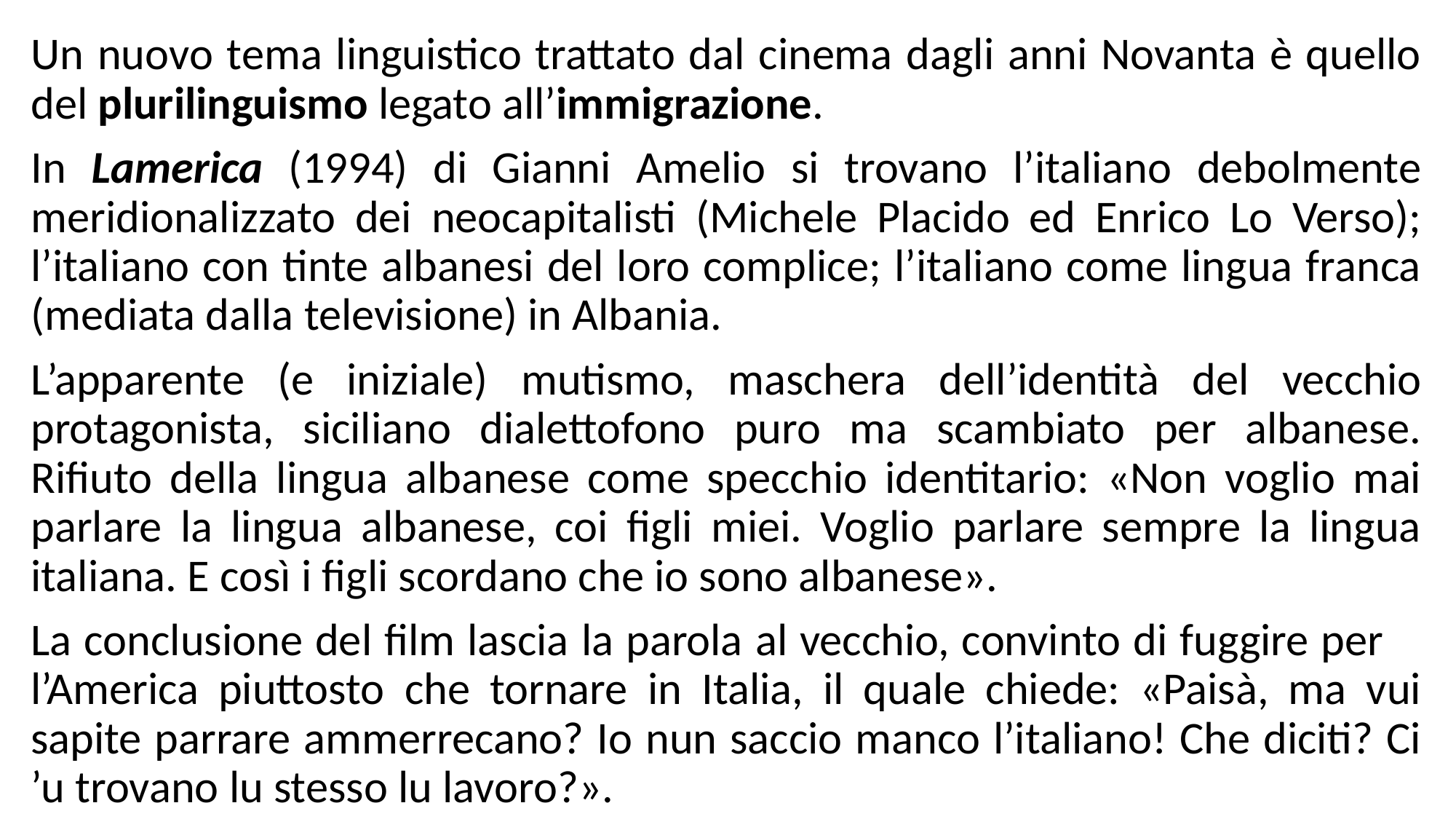

Un nuovo tema linguistico trattato dal cinema dagli anni Novanta è quello del plurilinguismo legato all’immigrazione.
In Lamerica (1994) di Gianni Amelio si trovano l’italiano debolmente meridionalizzato dei neocapitalisti (Michele Placido ed Enrico Lo Verso); l’italiano con tinte albanesi del loro complice; l’italiano come lingua franca (mediata dalla televisione) in Albania.
L’apparente (e iniziale) mutismo, maschera dell’identità del vecchio protagonista, siciliano dialettofono puro ma scambiato per albanese. Rifiuto della lingua albanese come specchio identitario: «Non voglio mai parlare la lingua albanese, coi figli miei. Voglio parlare sempre la lingua italiana. E così i figli scordano che io sono albanese».
La conclusione del film lascia la parola al vecchio, convinto di fuggire per    l’America piuttosto che tornare in Italia, il quale chiede: «Paisà, ma vui sapite parrare ammerrecano? Io nun saccio manco l’italiano! Che diciti? Ci ’u trovano lu stesso lu lavoro?».